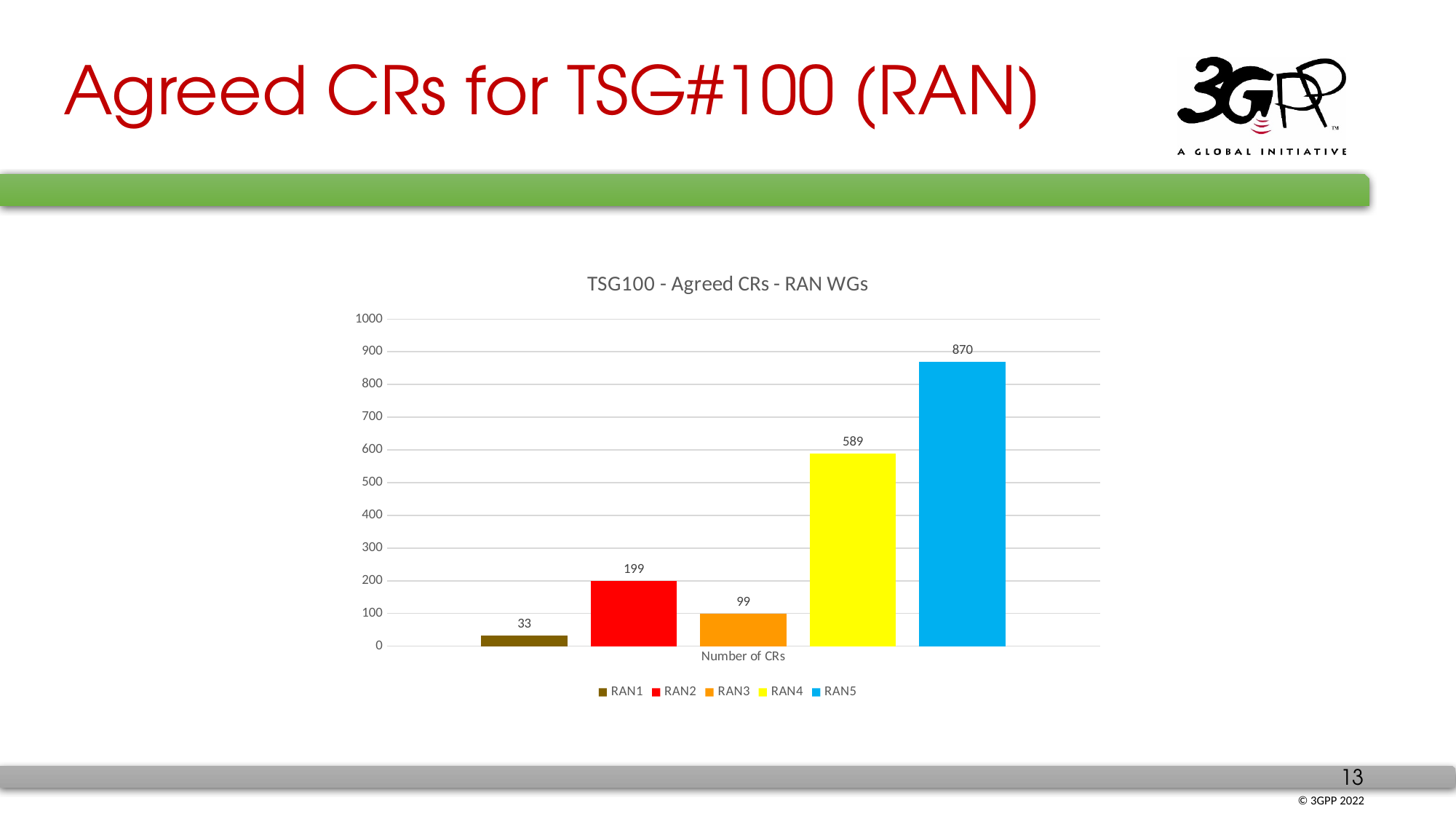

# Agreed CRs for TSG#100 (RAN)

### Chart: TSG100 - Agreed CRs - RAN WGs

| Category | RAN1 | RAN2 | RAN3 | RAN4 | RAN5 |
|---|---|---|---|---|---|
| Number of CRs | 33.0 | 199.0 | 99.0 | 589.0 | 870.0 |